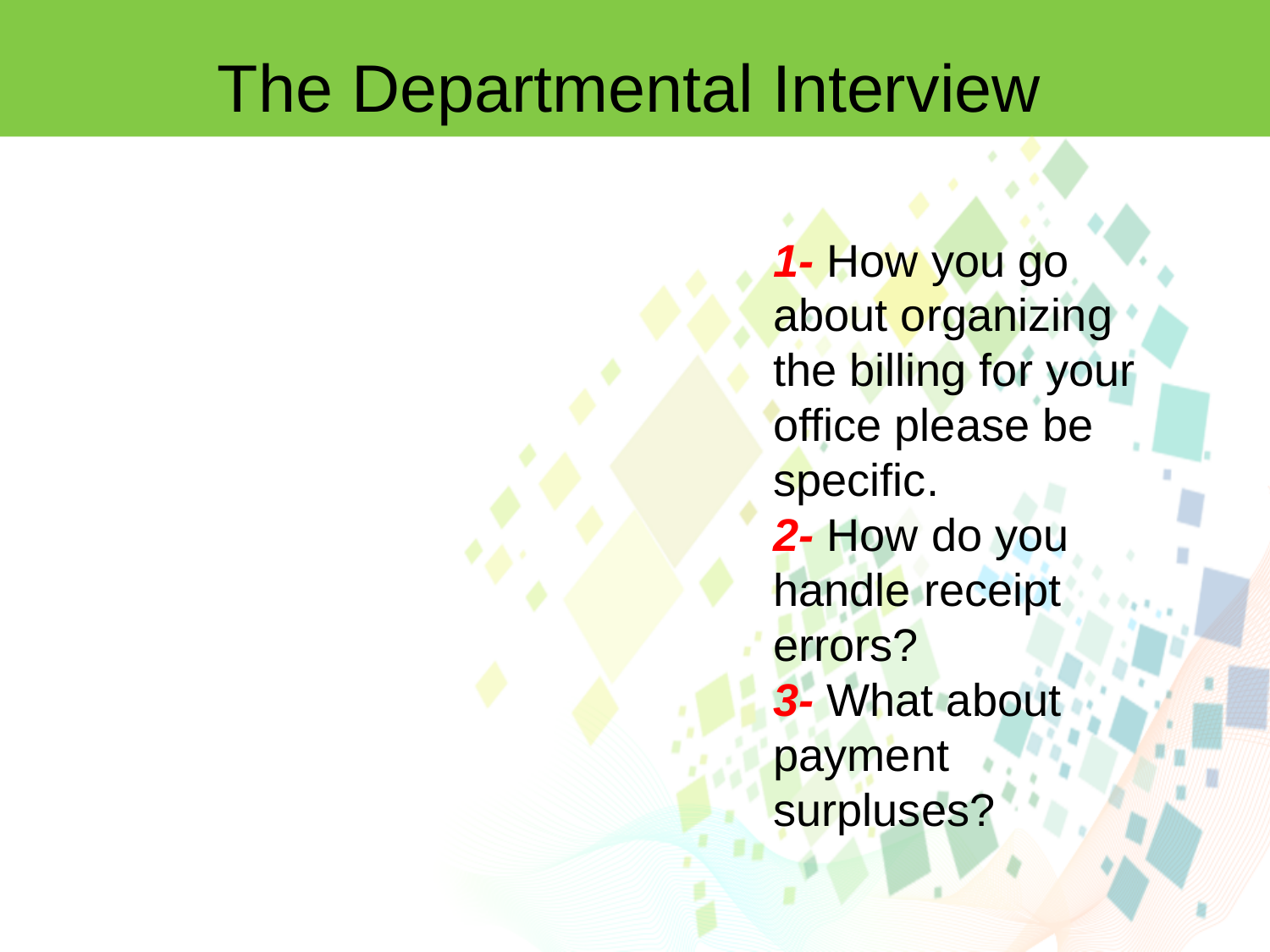

The Departmental Interview
1- How you go about organizing the billing for your office please be specific.
2- How do you handle receipt errors?
3- What about payment surpluses?